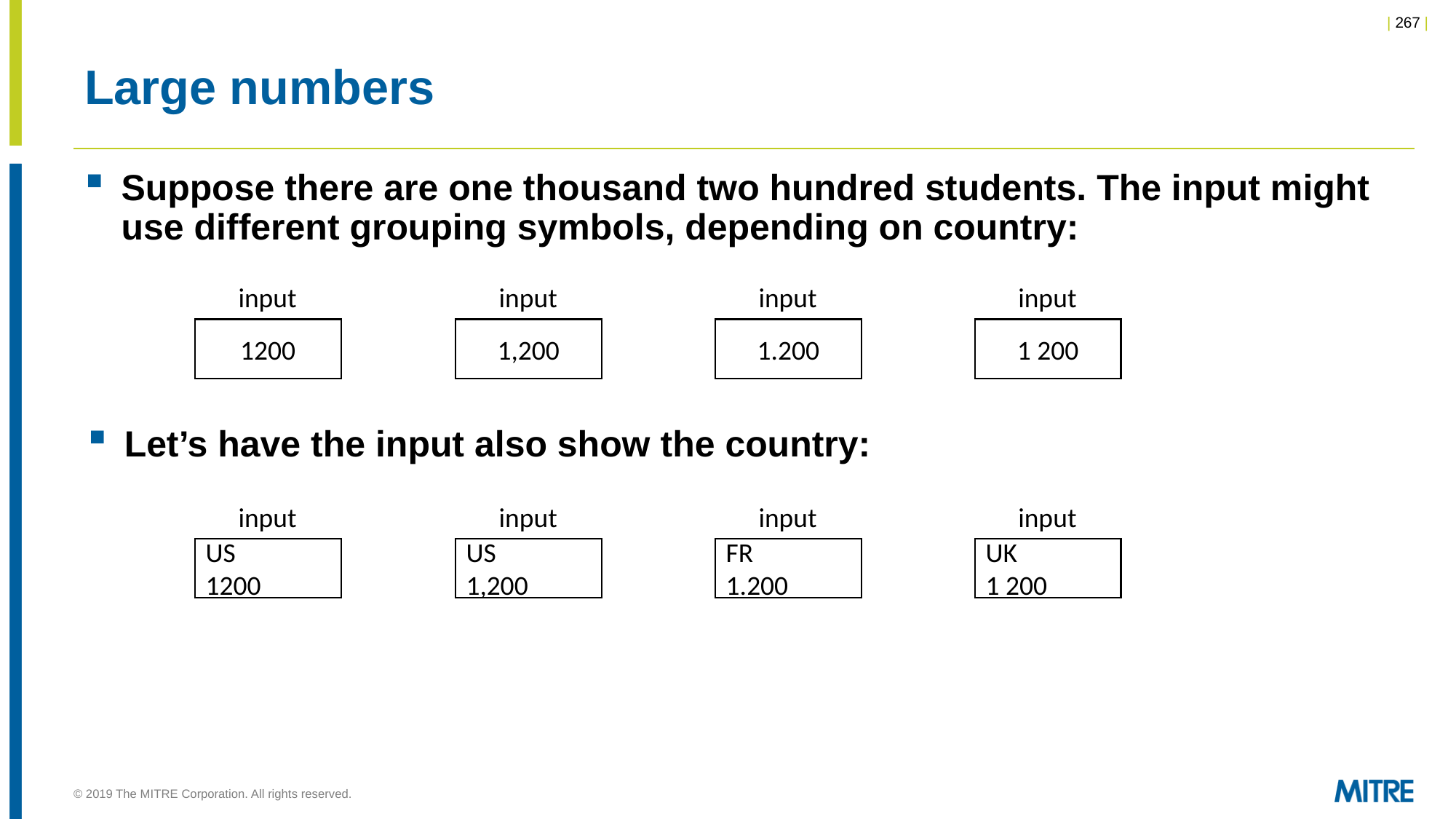

# Large numbers
Suppose there are one thousand two hundred students. The input might use different grouping symbols, depending on country:
input
input
input
input
1200
1,200
1.200
1 200
Let’s have the input also show the country:
input
input
input
input
US
1200
US
1,200
FR
1.200
UK
1 200
© 2019 The MITRE Corporation. All rights reserved.